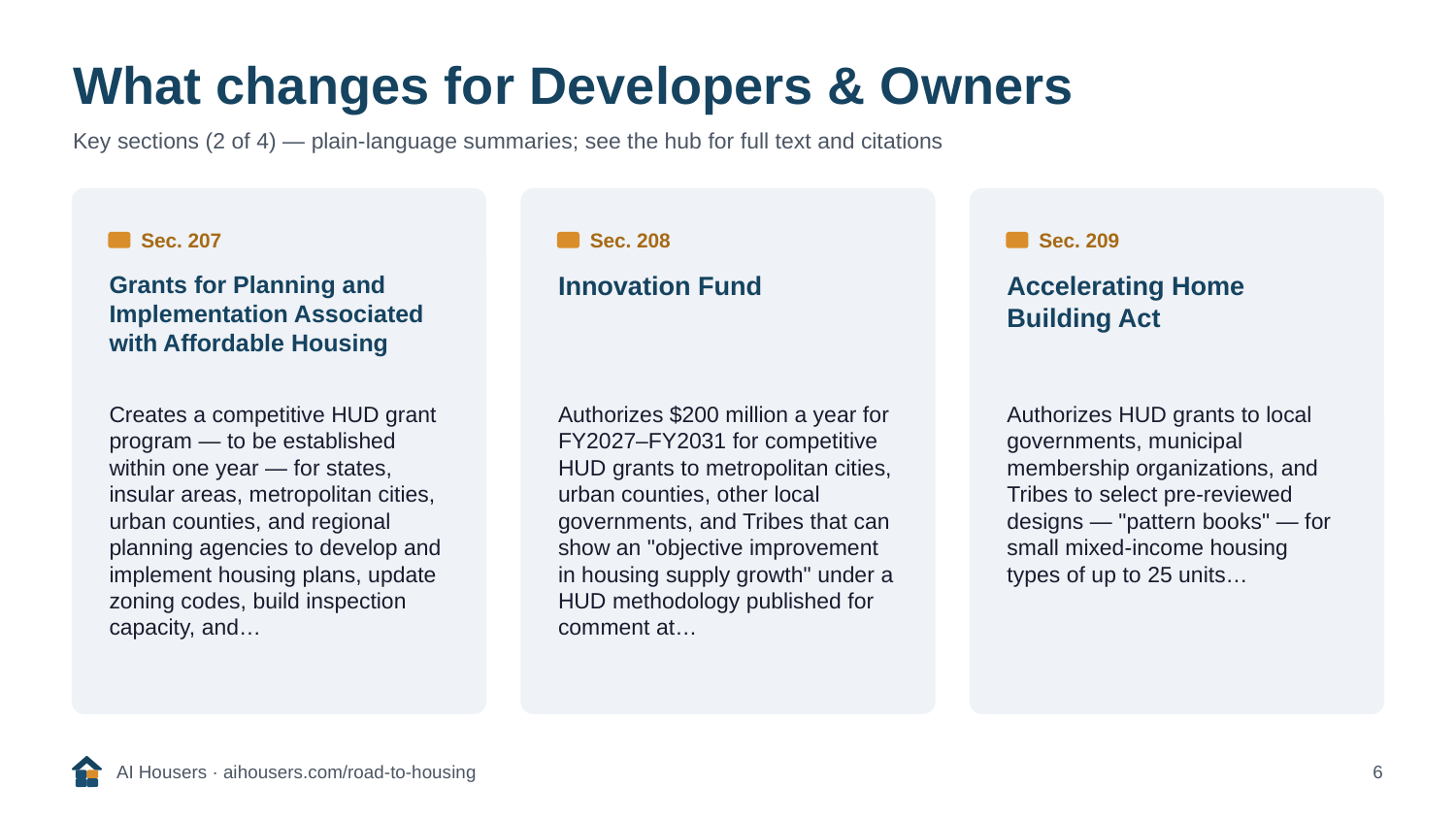

What changes for Developers & Owners
Key sections (2 of 4) — plain-language summaries; see the hub for full text and citations

Sec. 207
Sec. 208
Sec. 209

Grants for Planning and Implementation Associated with Affordable Housing
Innovation Fund
Accelerating Home Building Act
Creates a competitive HUD grant program — to be established within one year — for states, insular areas, metropolitan cities, urban counties, and regional planning agencies to develop and implement housing plans, update zoning codes, build inspection capacity, and…
Authorizes $200 million a year for FY2027–FY2031 for competitive HUD grants to metropolitan cities, urban counties, other local governments, and Tribes that can show an "objective improvement in housing supply growth" under a HUD methodology published for comment at…
Authorizes HUD grants to local governments, municipal membership organizations, and Tribes to select pre-reviewed designs — "pattern books" — for small mixed-income housing types of up to 25 units…
AI Housers · aihousers.com/road-to-housing
6